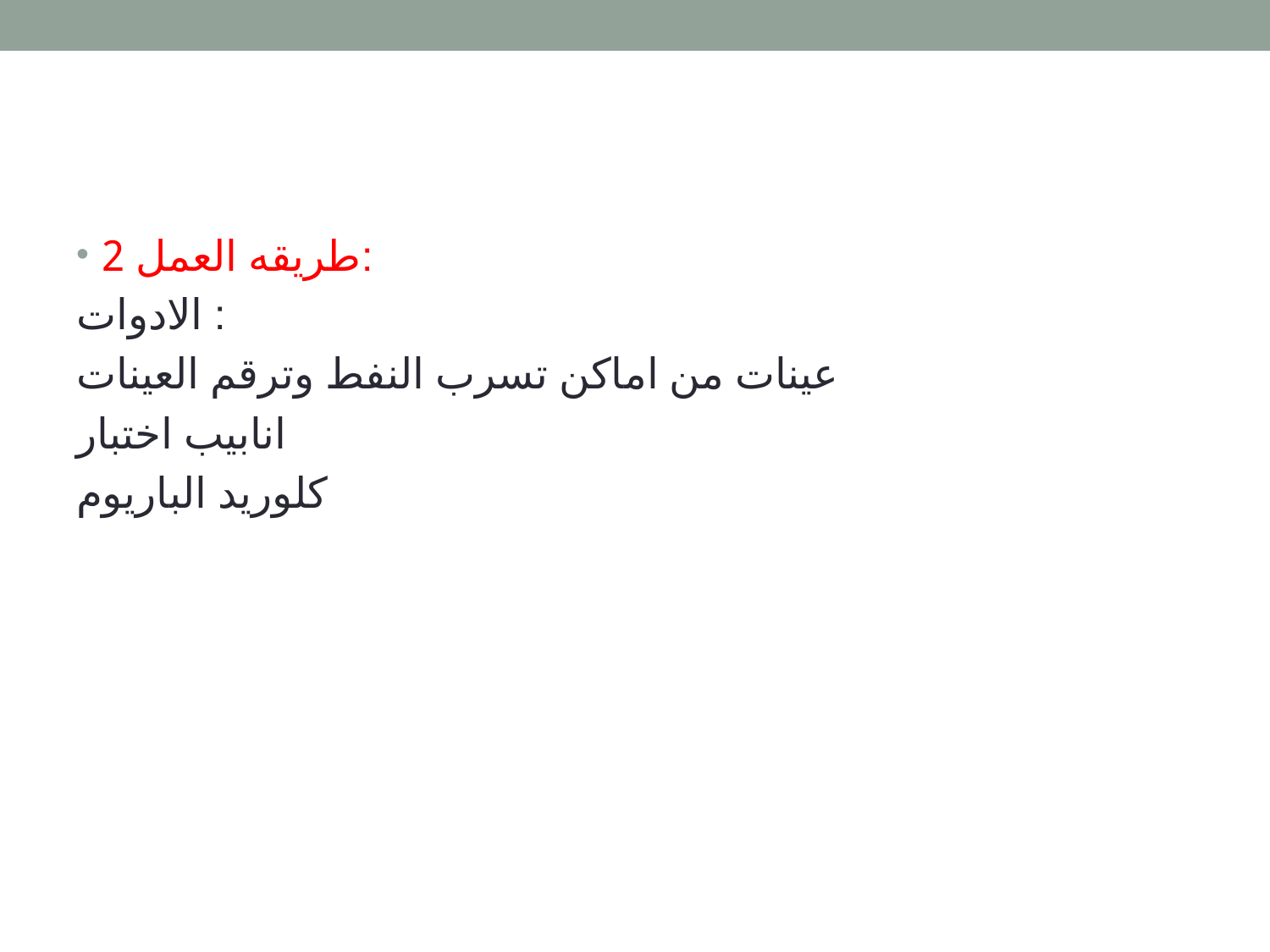

طريقه العمل 2:
الادوات :
عينات من اماكن تسرب النفط وترقم العينات
انابيب اختبار
كلوريد الباريوم